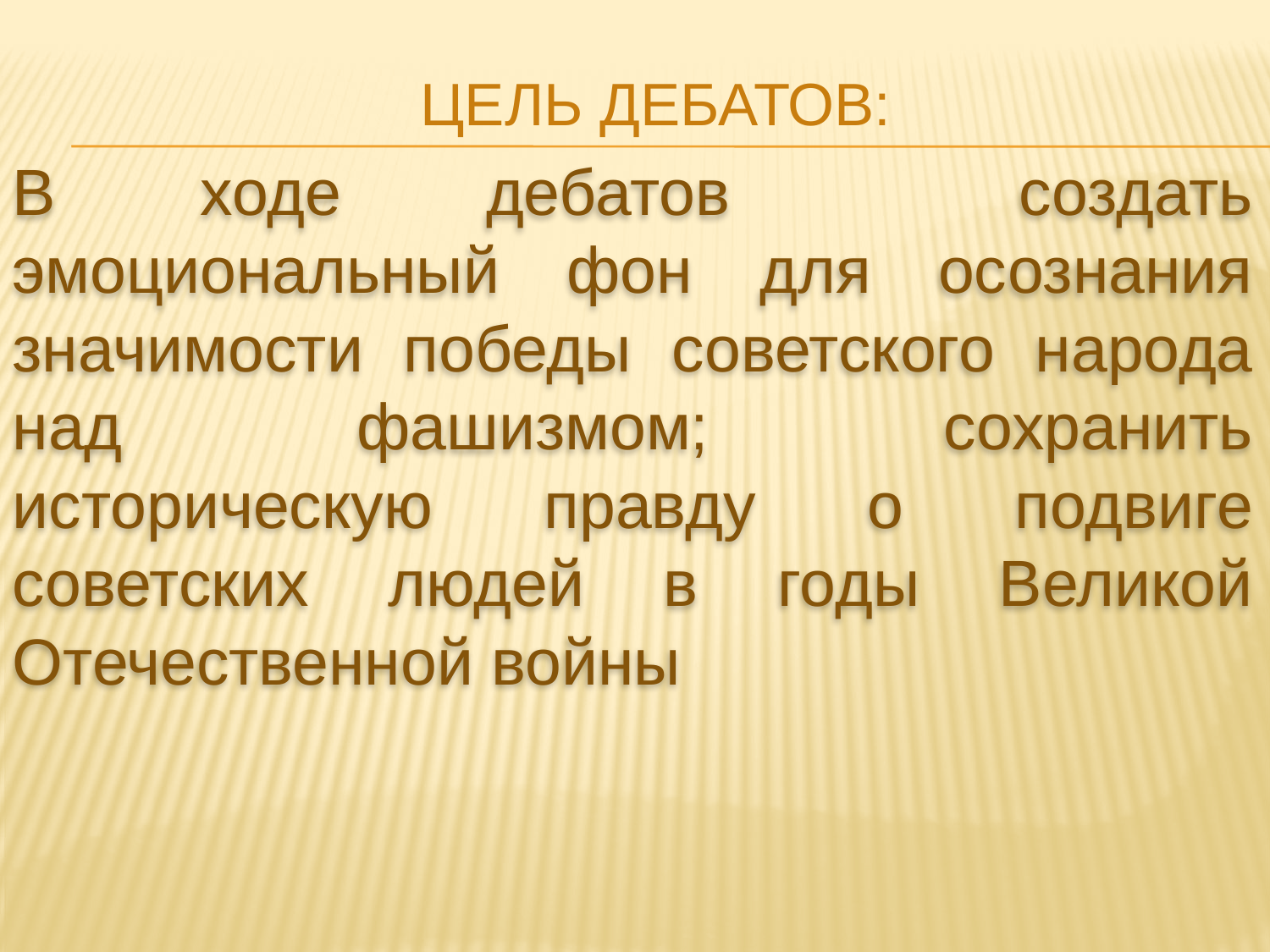

# Цель дебатов:
В ходе дебатов  создать эмоциональный фон для осознания значимости победы советского народа над фашизмом; сохранить историческую правду о подвиге советских людей в годы Великой Отечественной войны